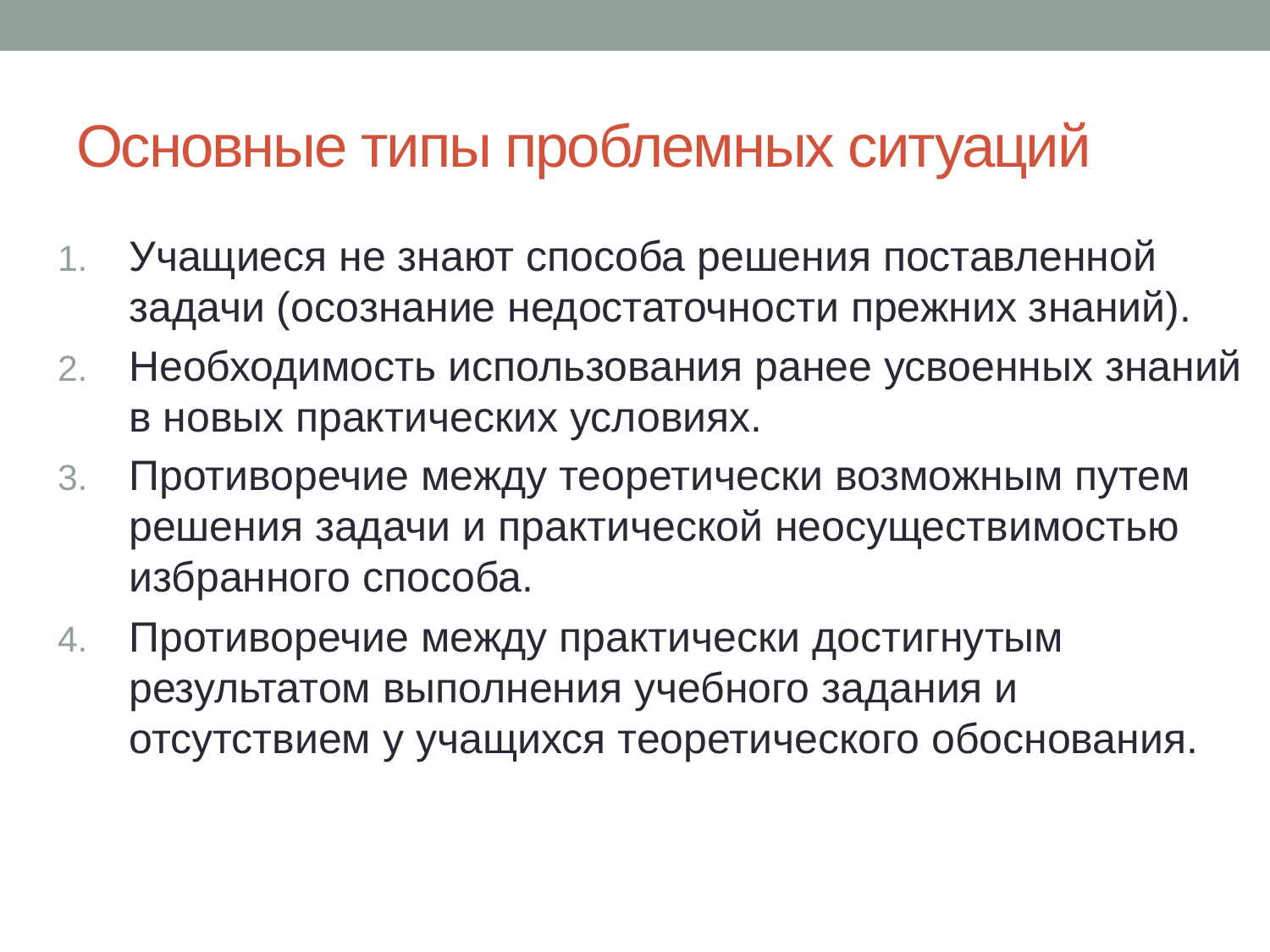

# Основные типы проблемных ситуаций
Учащиеся не знают способа решения поставленной задачи (осознание недостаточности прежних знаний).
Необходимость использования ранее усвоенных знаний в новых практических условиях.
Противоречие между теоретически возможным путем решения задачи и практической неосуществимостью избранного способа.
Противоречие между практически достигнутым результатом выполнения учебного задания и отсутствием у учащихся теоретического обоснования.